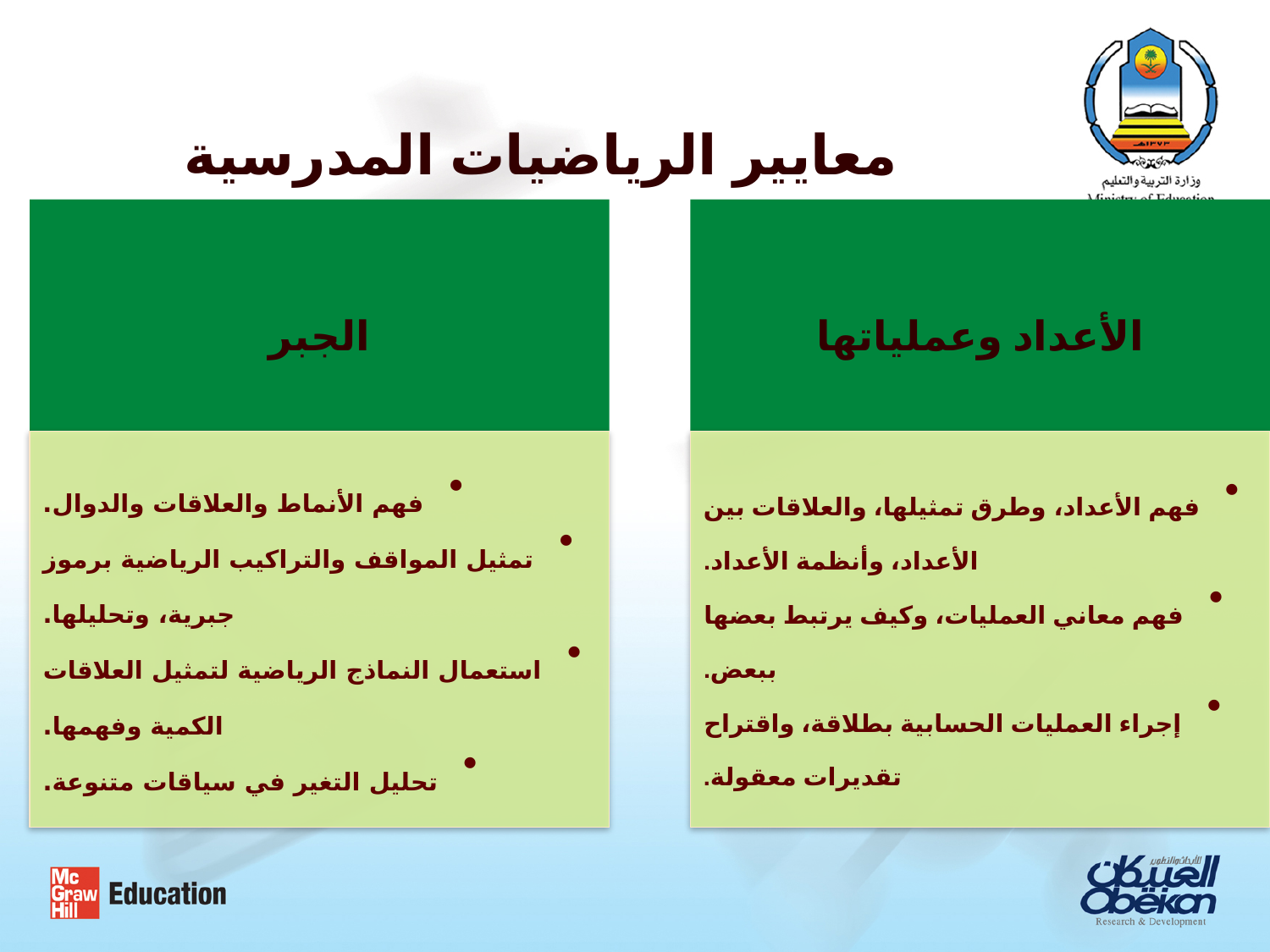

معايير الرياضيات المدرسية
الجبر
فهم معاني العمليات، وكيف يرتبط بعضها ببعض.
تمثيل المواقف والتراكيب الرياضية برموز جبرية، وتحليلها.
تحليل التغير في سياقات متنوعة.